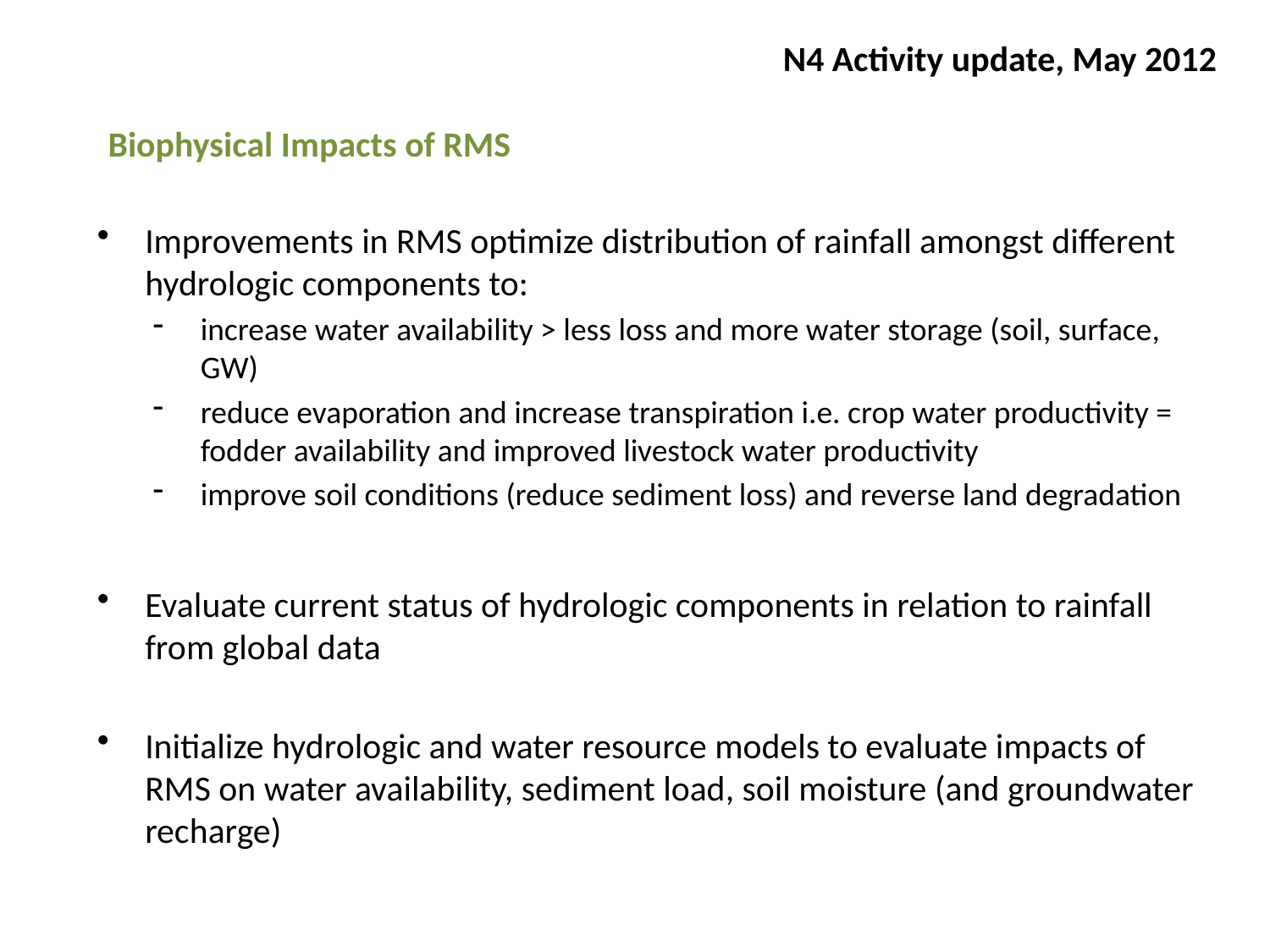

N4 Activity update, May 2012
Biophysical Impacts of RMS
Improvements in RMS optimize distribution of rainfall amongst different hydrologic components to:
increase water availability > less loss and more water storage (soil, surface, GW)
reduce evaporation and increase transpiration i.e. crop water productivity = fodder availability and improved livestock water productivity
improve soil conditions (reduce sediment loss) and reverse land degradation

Evaluate current status of hydrologic components in relation to rainfall from global data

Initialize hydrologic and water resource models to evaluate impacts of RMS on water availability, sediment load, soil moisture (and groundwater recharge)